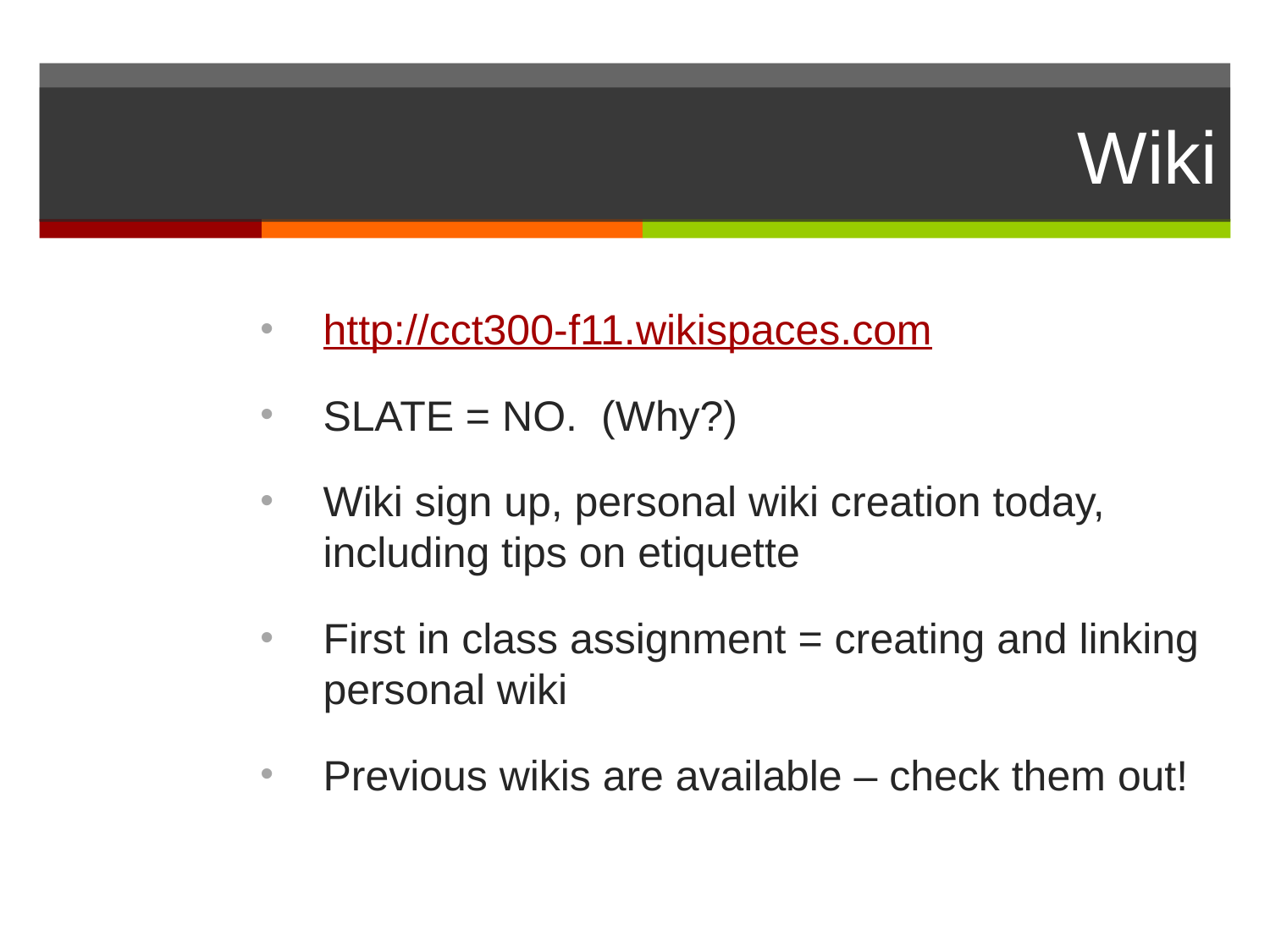

# Wiki
http://cct300-f11.wikispaces.com
SLATE = NO.  (Why?)
Wiki sign up, personal wiki creation today, including tips on etiquette
First in class assignment = creating and linking personal wiki
Previous wikis are available – check them out!